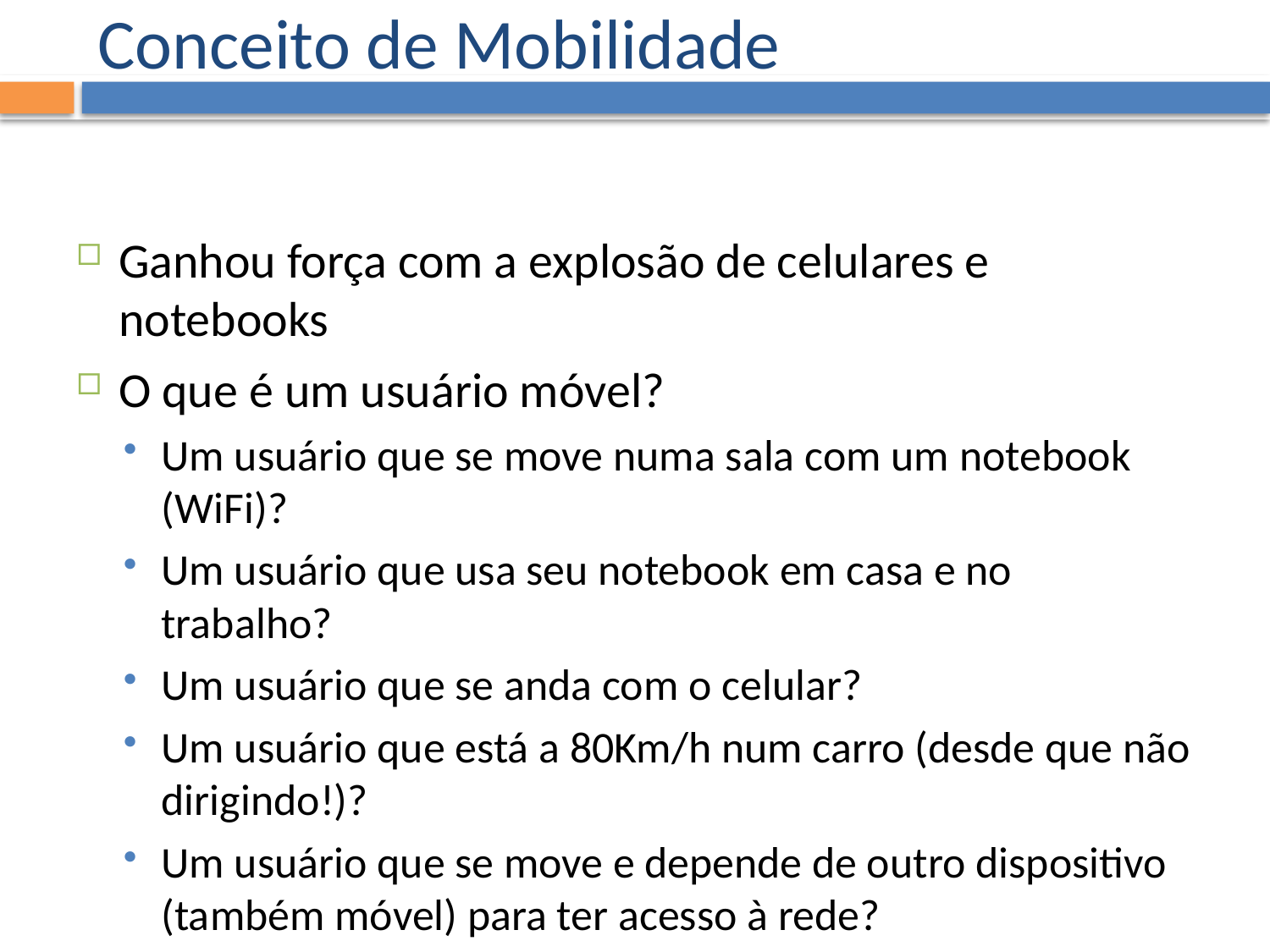

# Conceito de Mobilidade
Ganhou força com a explosão de celulares e notebooks
O que é um usuário móvel?
Um usuário que se move numa sala com um notebook (WiFi)?
Um usuário que usa seu notebook em casa e no trabalho?
Um usuário que se anda com o celular?
Um usuário que está a 80Km/h num carro (desde que não dirigindo!)?
Um usuário que se move e depende de outro dispositivo (também móvel) para ter acesso à rede?